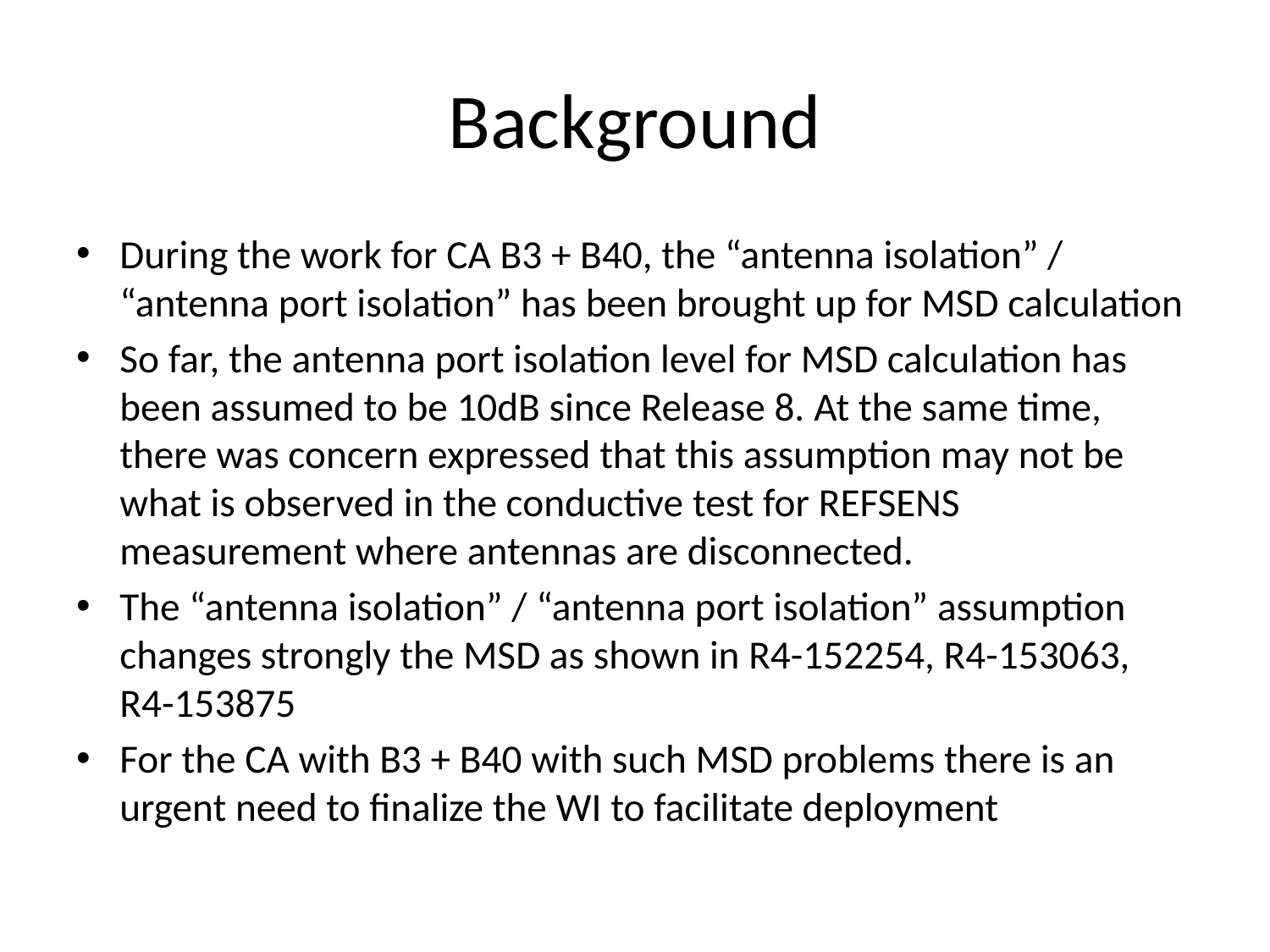

# Background
During the work for CA B3 + B40, the “antenna isolation” / “antenna port isolation” has been brought up for MSD calculation
So far, the antenna port isolation level for MSD calculation has been assumed to be 10dB since Release 8. At the same time, there was concern expressed that this assumption may not be what is observed in the conductive test for REFSENS measurement where antennas are disconnected.
The “antenna isolation” / “antenna port isolation” assumption changes strongly the MSD as shown in R4-152254, R4-153063, R4-153875
For the CA with B3 + B40 with such MSD problems there is an urgent need to finalize the WI to facilitate deployment